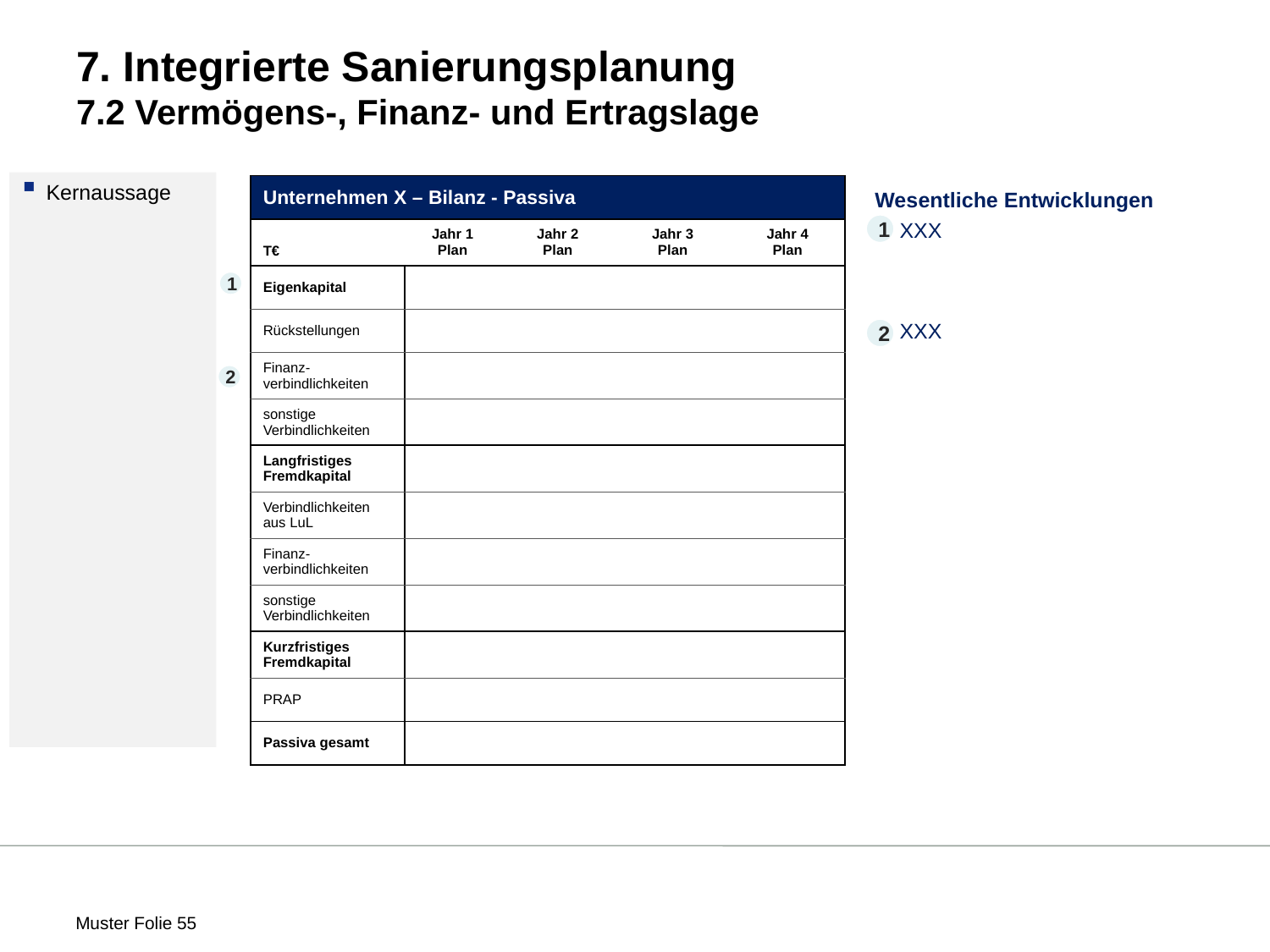

# 7. Integrierte Sanierungsplanung 7.2 Vermögens-, Finanz- und Ertragslage
Kernaussage
| Unternehmen X – Bilanz - Passiva |  |  |  |  |
| --- | --- | --- | --- | --- |
| T€ | Jahr 1 Plan | Jahr 2 Plan | Jahr 3 Plan | Jahr 4 Plan |
| Eigenkapital |  |  |  |  |
| Rückstellungen |  |  |  |  |
| Finanz-verbindlichkeiten |  |  |  |  |
| sonstige Verbindlichkeiten |  |  |  |  |
| Langfristiges Fremdkapital |  |  |  |  |
| Verbindlichkeiten aus LuL |  |  |  |  |
| Finanz-verbindlichkeiten |  |  |  |  |
| sonstige Verbindlichkeiten |  |  |  |  |
| Kurzfristiges Fremdkapital |  |  |  |  |
| PRAP |  |  |  |  |
| Passiva gesamt |  |  |  |  |
Wesentliche Entwicklungen
XXX
XXX
1
1
2
2
 Muster Folie 55